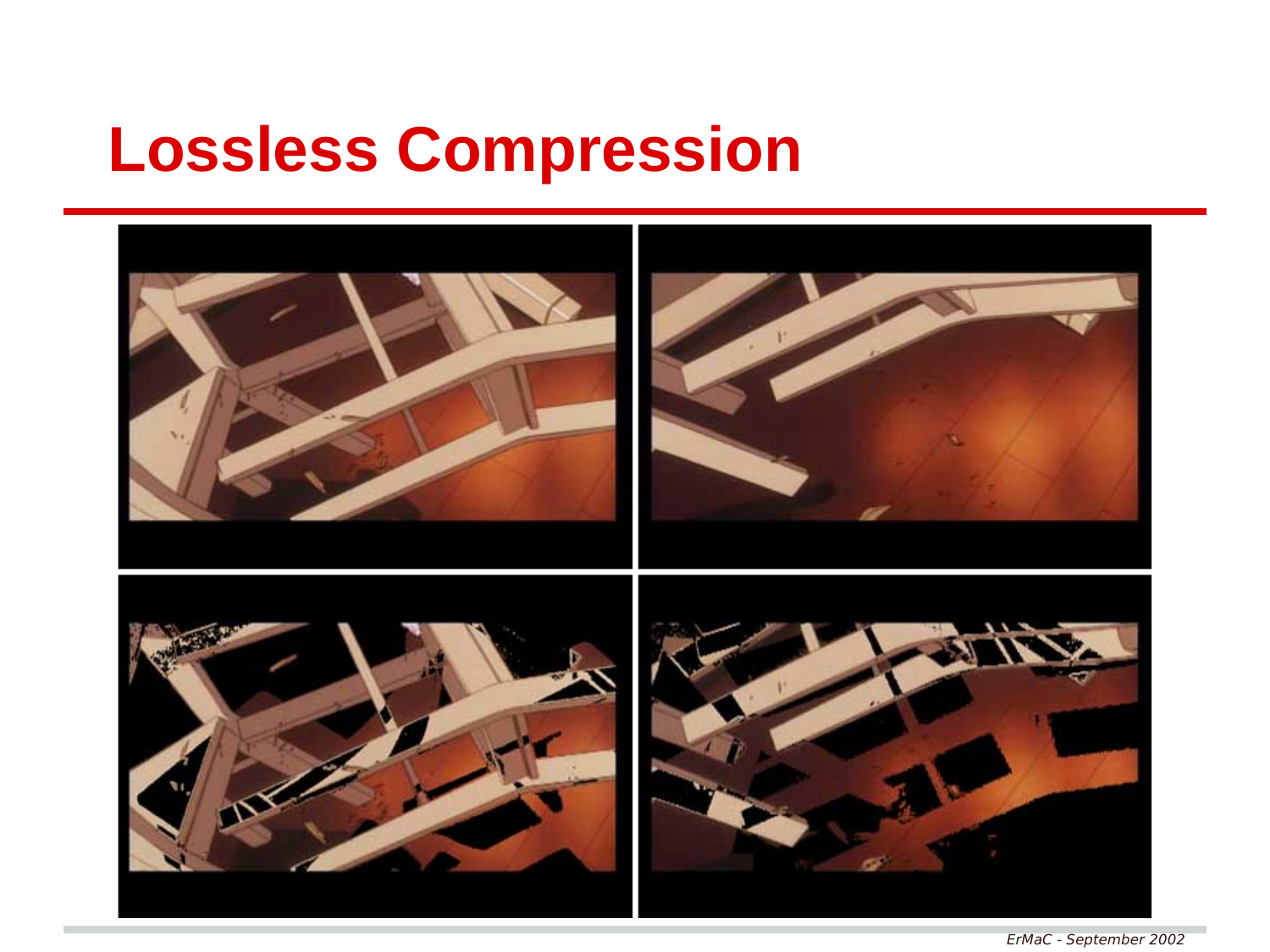

# Lossless Compression

ErMaC - September 2002